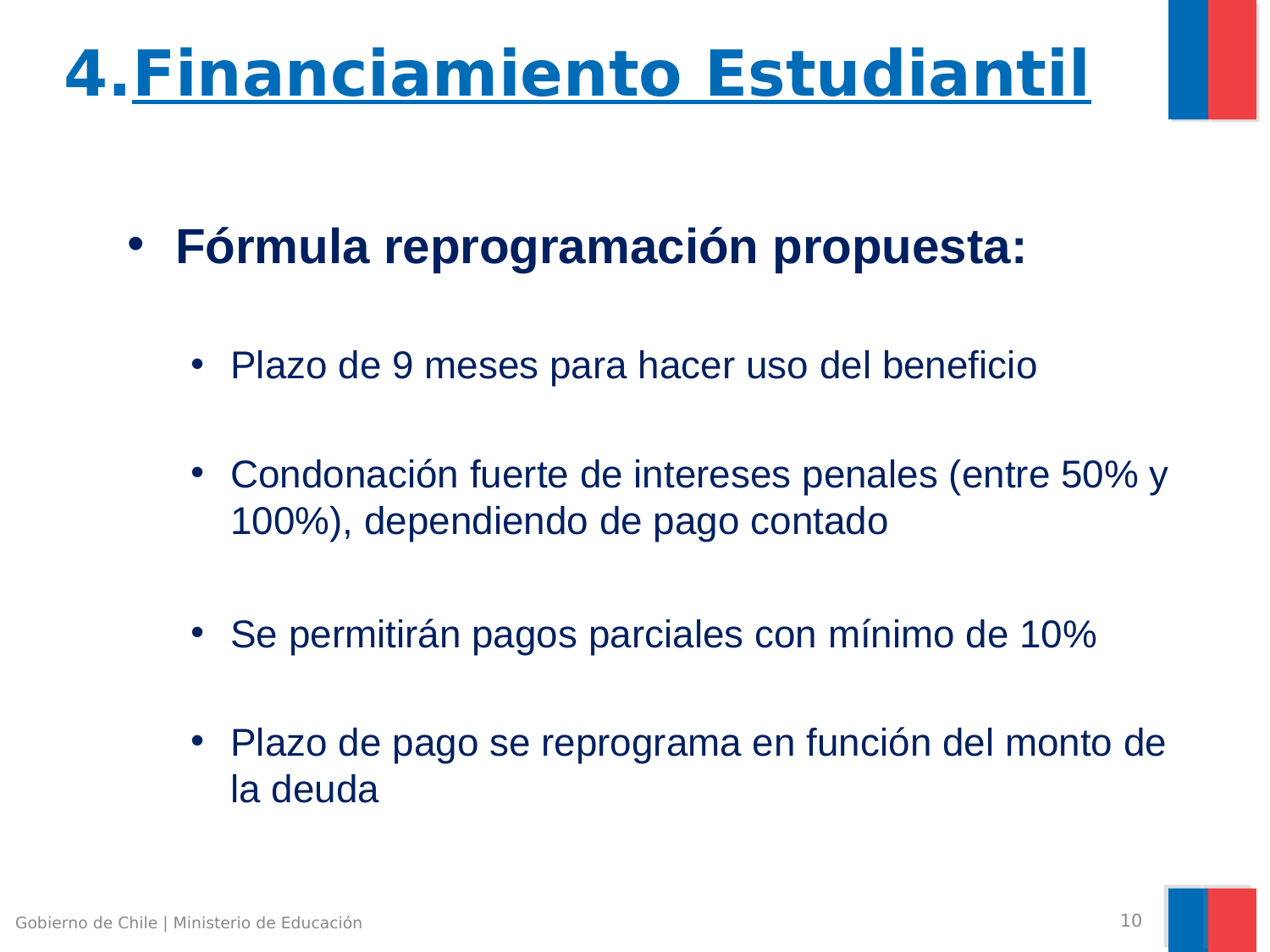

# 4.Financiamiento Estudiantil
Fórmula reprogramación propuesta:

Plazo de 9 meses para hacer uso del beneficio

Condonación fuerte de intereses penales (entre 50% y 100%), dependiendo de pago contado

Se permitirán pagos parciales con mínimo de 10%

Plazo de pago se reprograma en función del monto de la deuda
Gobierno de Chile | Ministerio de Educación
10